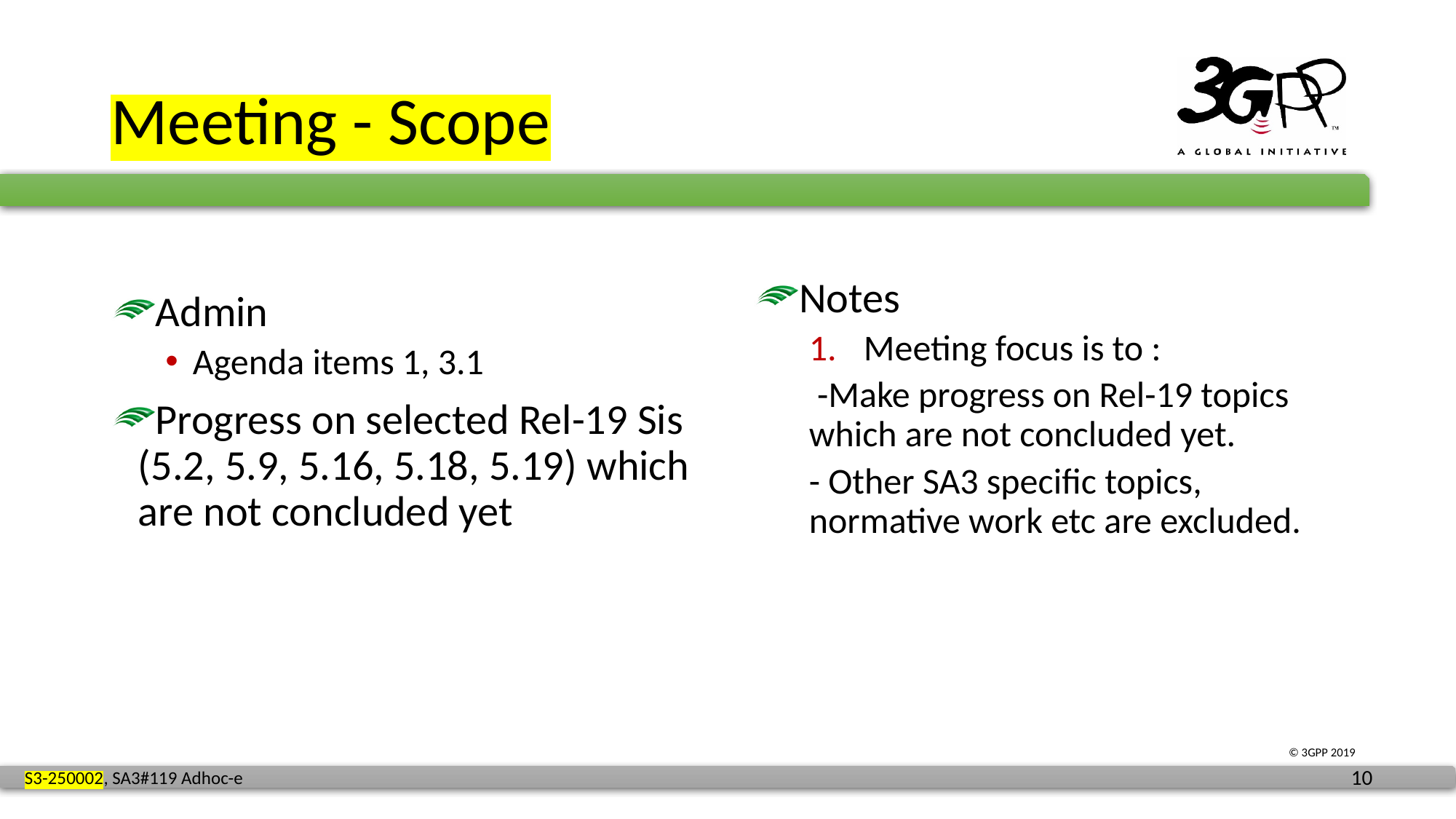

# Meeting - Scope

Notes
Meeting focus is to :
 -Make progress on Rel-19 topics which are not concluded yet.
- Other SA3 specific topics, normative work etc are excluded.

Admin
Agenda items 1, 3.1
Progress on selected Rel-19 Sis (5.2, 5.9, 5.16, 5.18, 5.19) which are not concluded yet